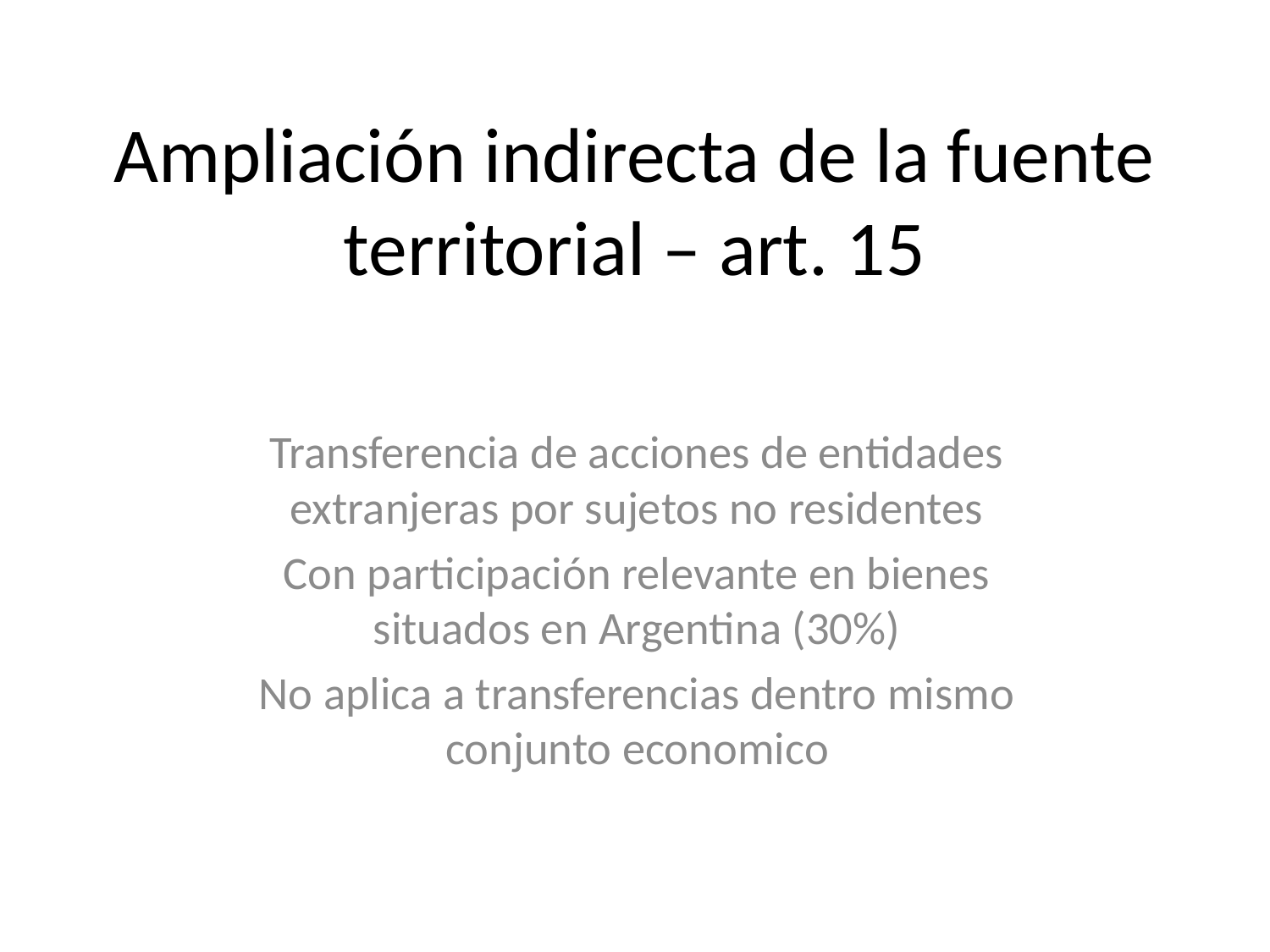

# Ampliación indirecta de la fuente territorial – art. 15
Transferencia de acciones de entidades extranjeras por sujetos no residentes
Con participación relevante en bienes situados en Argentina (30%)
No aplica a transferencias dentro mismo conjunto economico